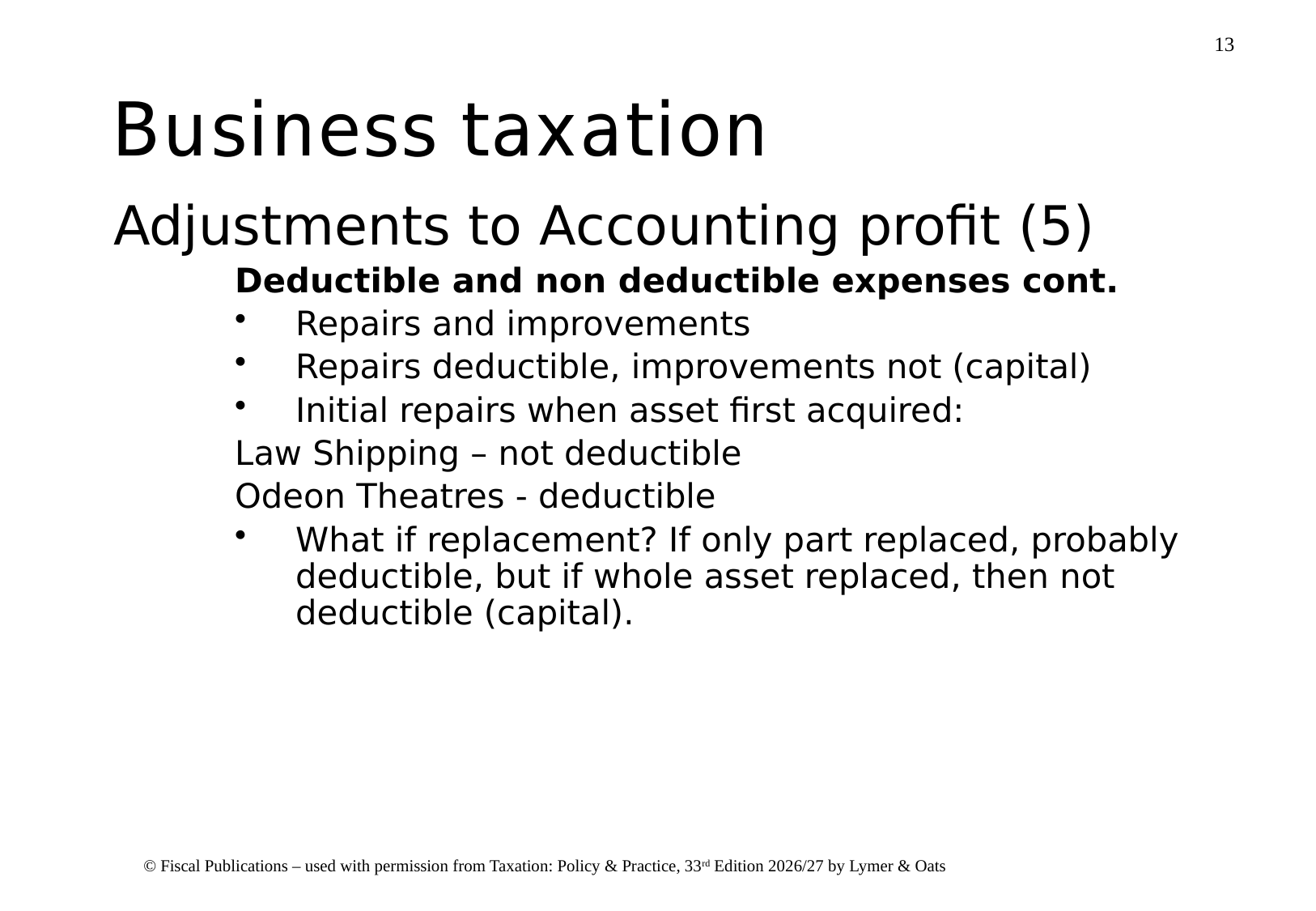

# Business taxation
Adjustments to Accounting profit (5)
Deductible and non deductible expenses cont.
Repairs and improvements
Repairs deductible, improvements not (capital)
Initial repairs when asset first acquired:
Law Shipping – not deductible
Odeon Theatres - deductible
What if replacement? If only part replaced, probably deductible, but if whole asset replaced, then not deductible (capital).